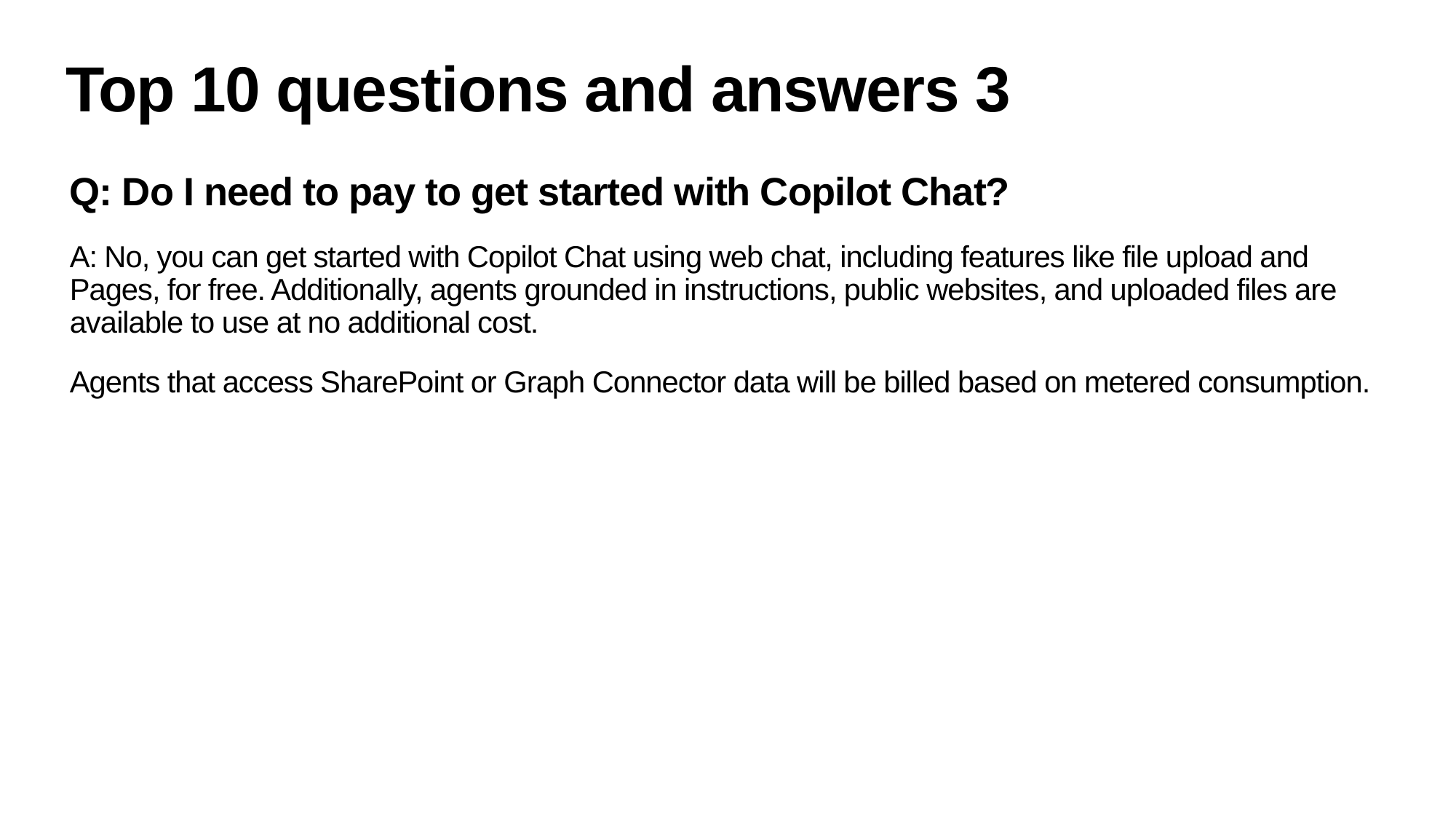

# Top 10 questions and answers 3
Q: Do I need to pay to get started with Copilot Chat?
A: No, you can get started with Copilot Chat using web chat, including features like file upload and Pages, for free. Additionally, agents grounded in instructions, public websites, and uploaded files are available to use at no additional cost.
Agents that access SharePoint or Graph Connector data will be billed based on metered consumption.